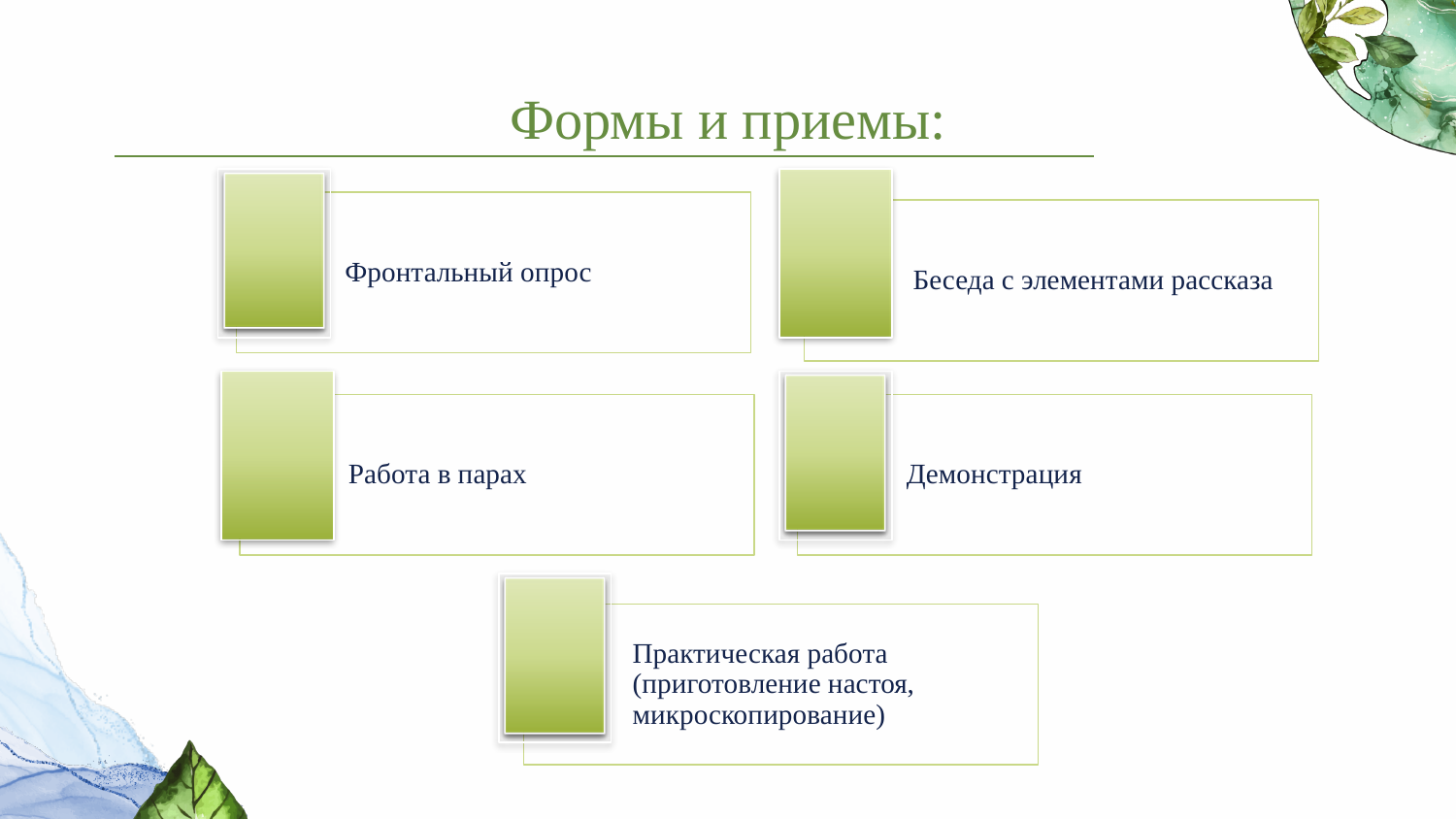

# Формы и приемы:
Фронтальный опрос
Беседа с элементами рассказа
Работа в парах
Демонстрация
Практическая работа (приготовление настоя, микроскопирование)